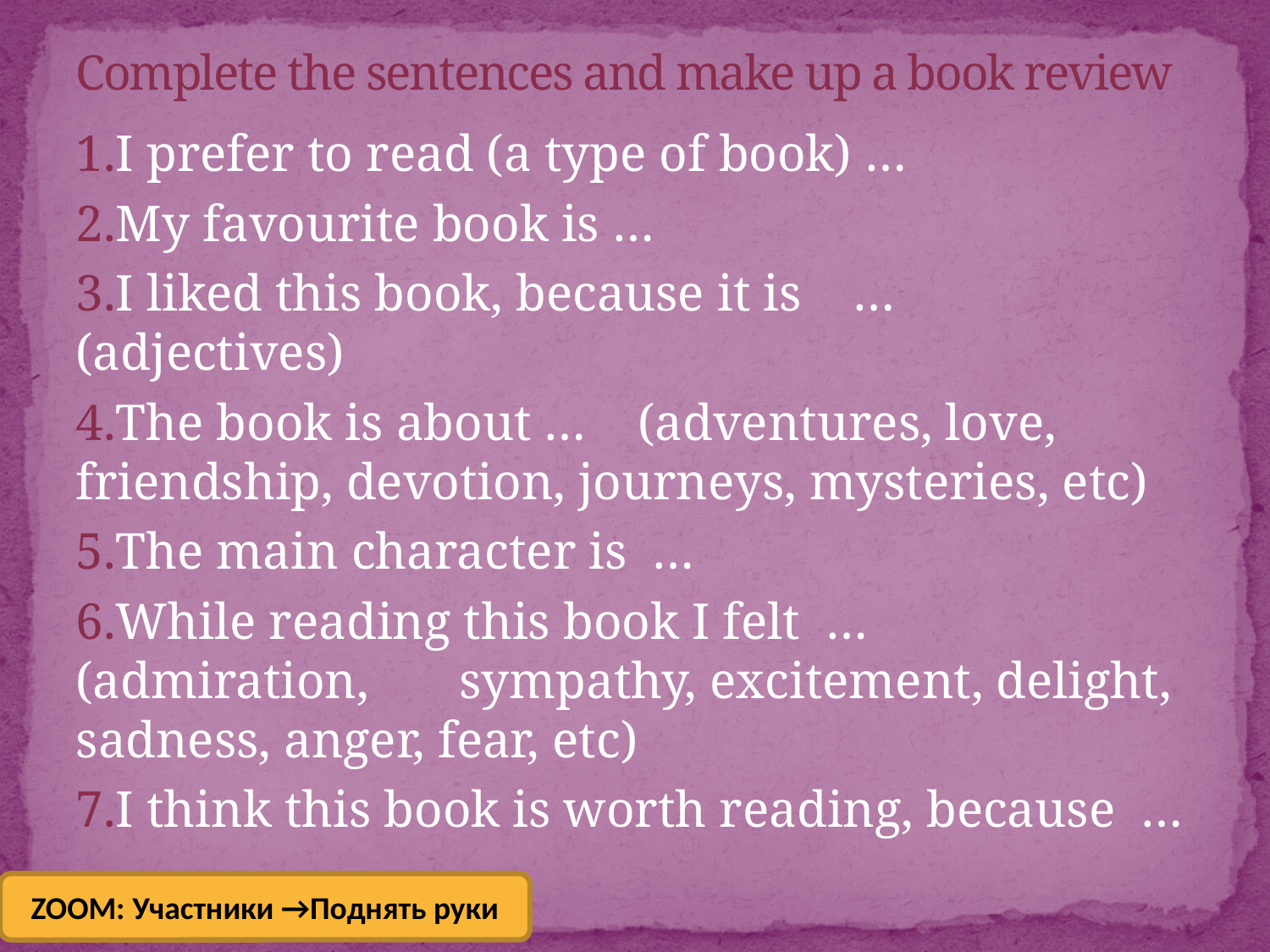

# Complete the sentences and make up a book review
1.I prefer to read (a type of book) …
2.My favourite book is …
3.I liked this book, because it is    …   (adjectives)
4.The book is about …    (adventures, love, friendship, devotion, journeys, mysteries, etc)
5.The main character is  …
6.While reading this book I felt  …   (admiration,       sympathy, excitement, delight, sadness, anger, fear, etc)
7.I think this book is worth reading, because  …
ZOOM: Участники →Поднять руки